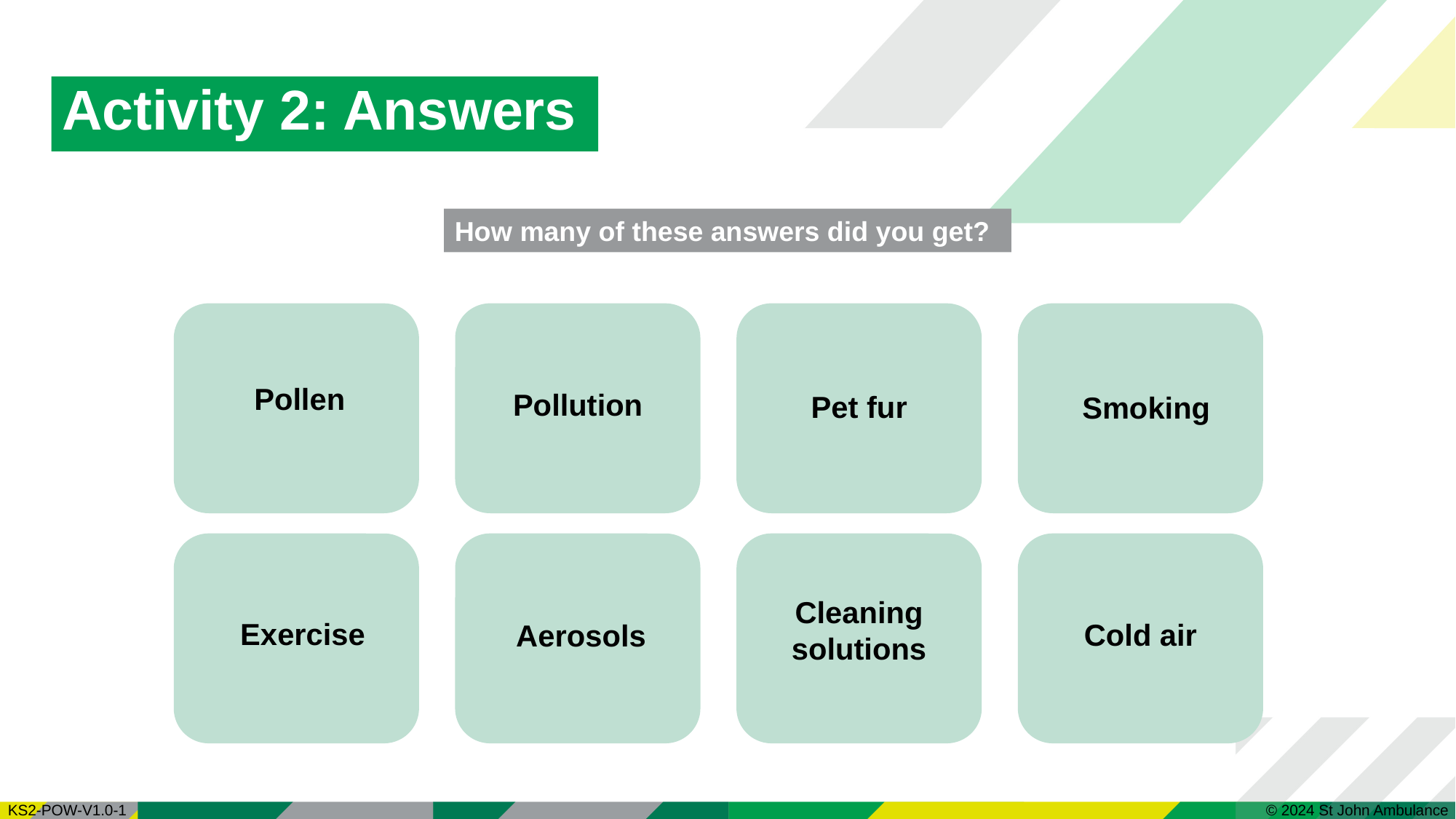

# Activity 2: Answers

How many of these answers did you get?

Pollen
Pollution
Pet fur
Smoking
Cleaning solutions
Exercise
Cold air
Aerosols
© 2024 St John Ambulance
| KS2-POW-V1.0-1 |
| --- |